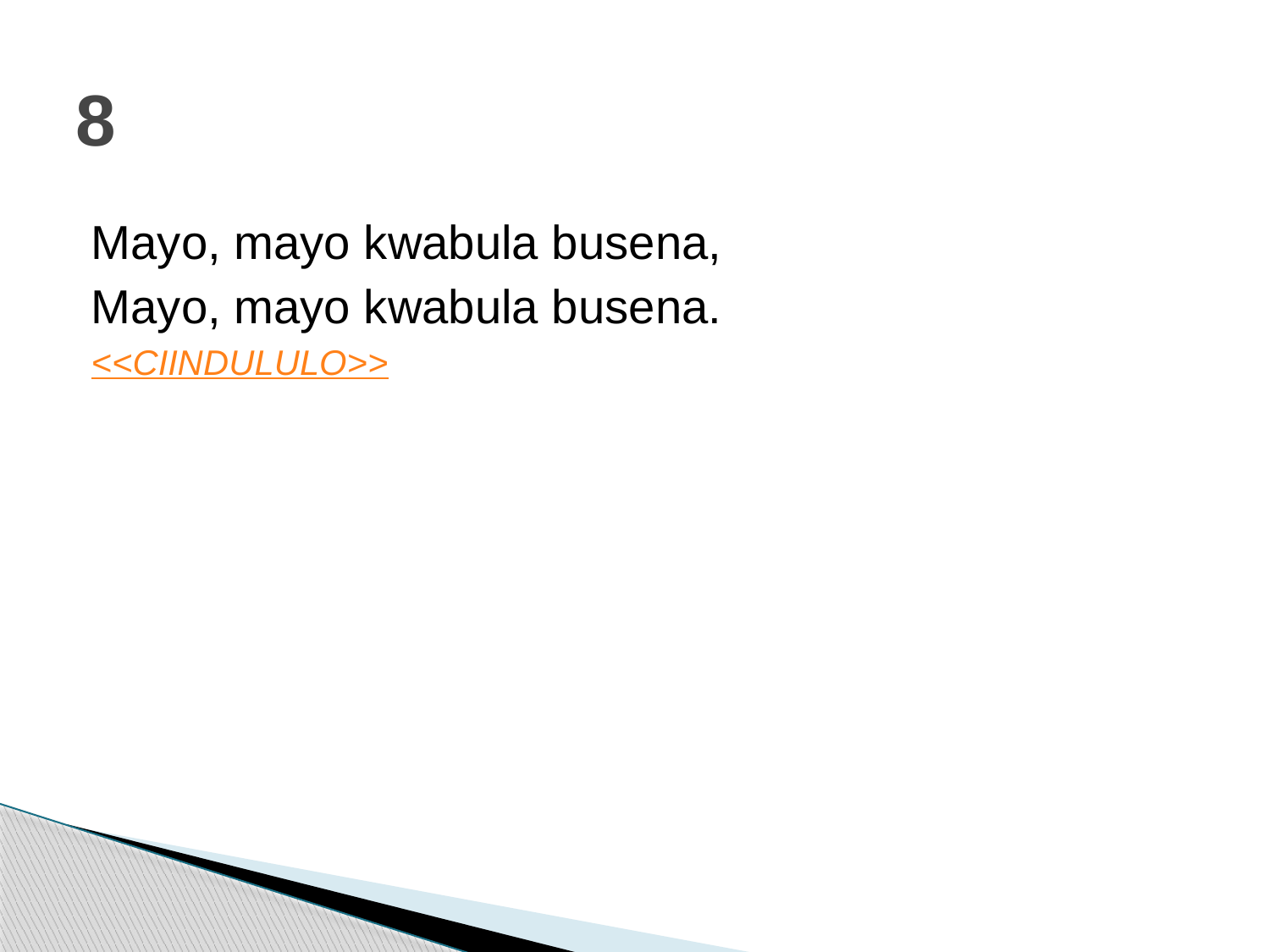

# 8
Mayo, mayo kwabula busena,
Mayo, mayo kwabula busena.
<<CIINDULULO>>